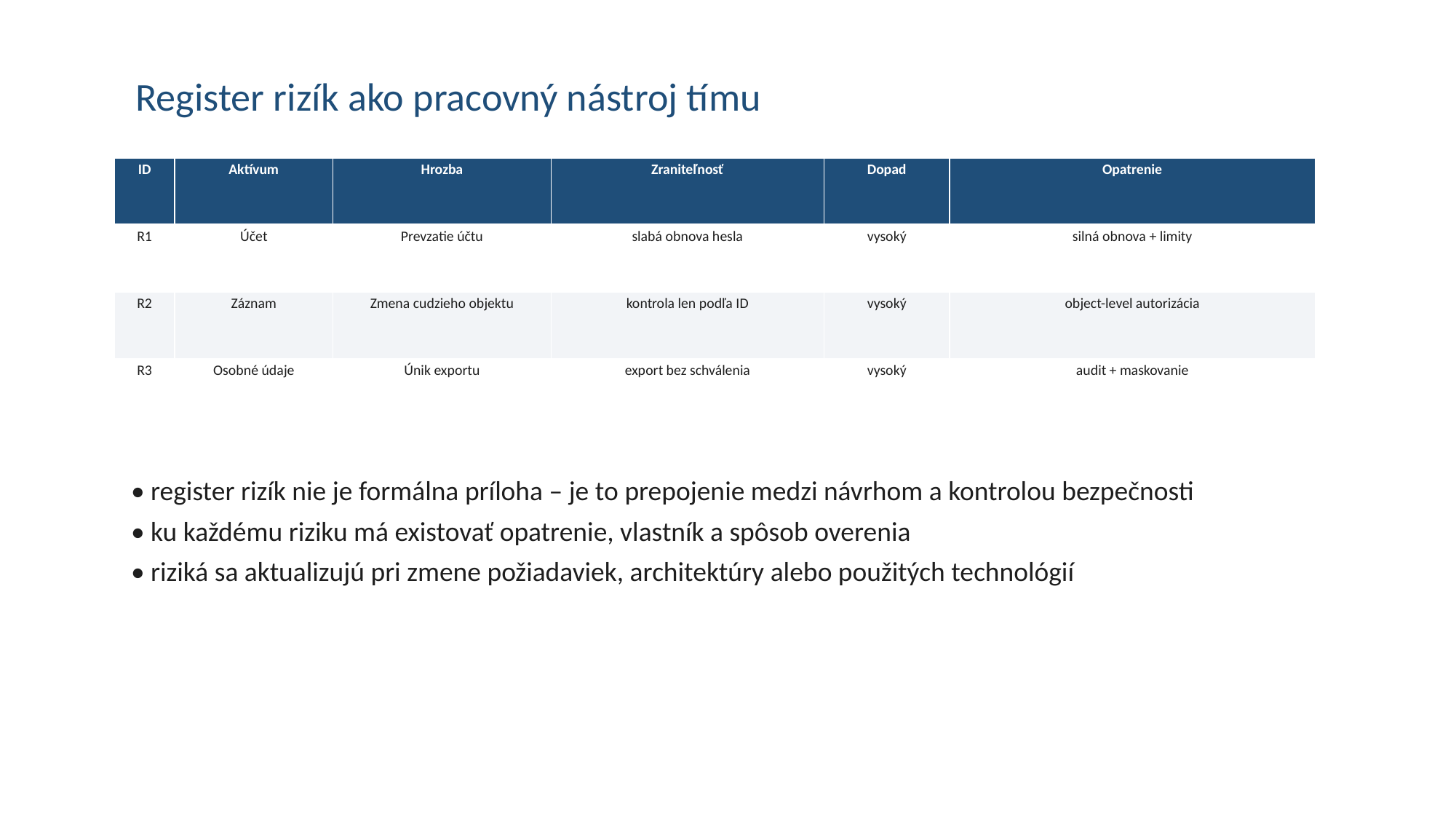

# Register rizík ako pracovný nástroj tímu
| ID | Aktívum | Hrozba | Zraniteľnosť | Dopad | Opatrenie |
| --- | --- | --- | --- | --- | --- |
| R1 | Účet | Prevzatie účtu | slabá obnova hesla | vysoký | silná obnova + limity |
| R2 | Záznam | Zmena cudzieho objektu | kontrola len podľa ID | vysoký | object-level autorizácia |
| R3 | Osobné údaje | Únik exportu | export bez schválenia | vysoký | audit + maskovanie |
• register rizík nie je formálna príloha – je to prepojenie medzi návrhom a kontrolou bezpečnosti
• ku každému riziku má existovať opatrenie, vlastník a spôsob overenia
• riziká sa aktualizujú pri zmene požiadaviek, architektúry alebo použitých technológií